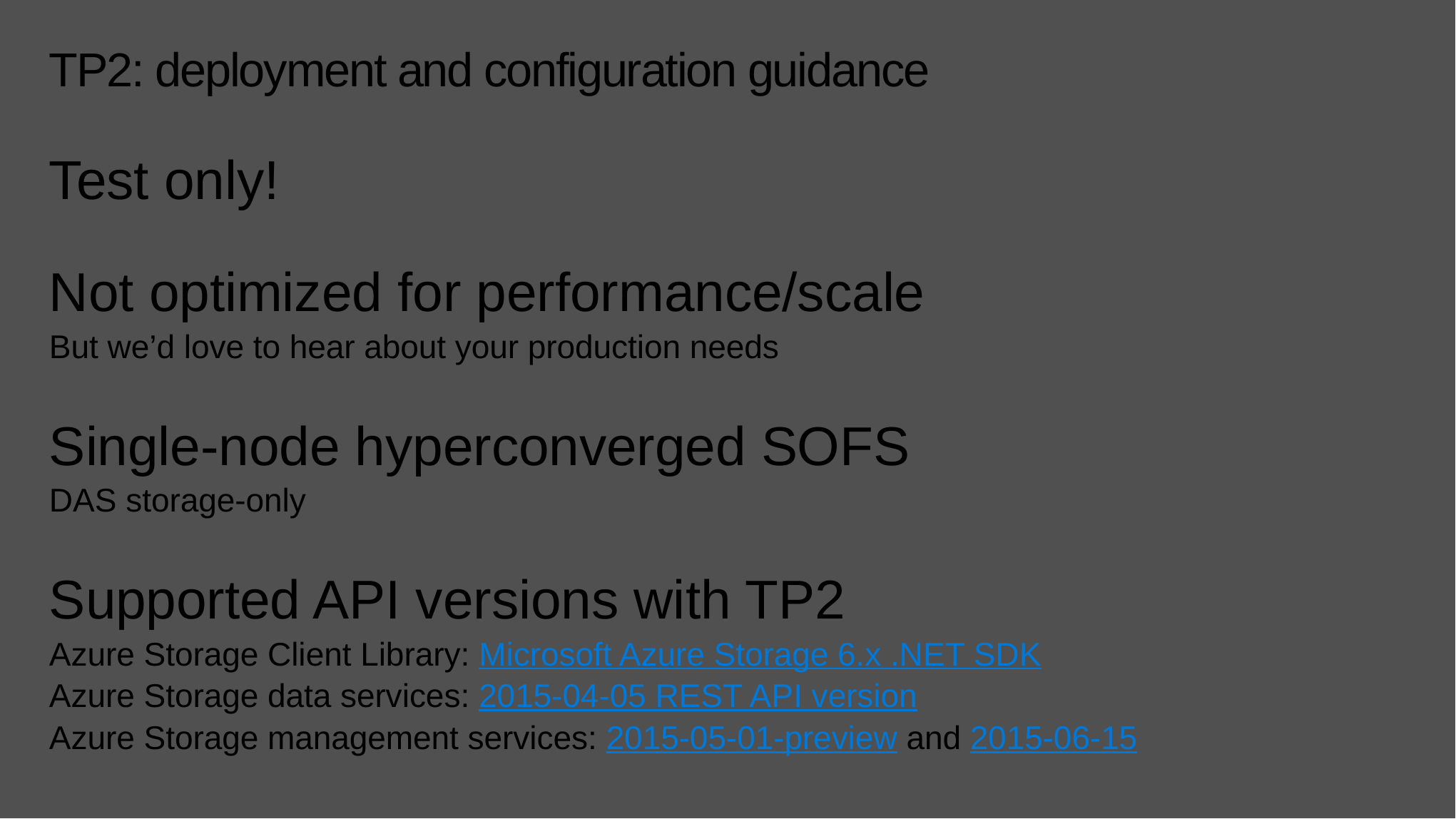

# TP2: deployment and configuration guidance
Test only!

Not optimized for performance/scale
But we’d love to hear about your production needs

Single-node hyperconverged SOFS
DAS storage-only

Supported API versions with TP2
Azure Storage Client Library: Microsoft Azure Storage 6.x .NET SDK
Azure Storage data services: 2015-04-05 REST API version
Azure Storage management services: 2015-05-01-preview and 2015-06-15